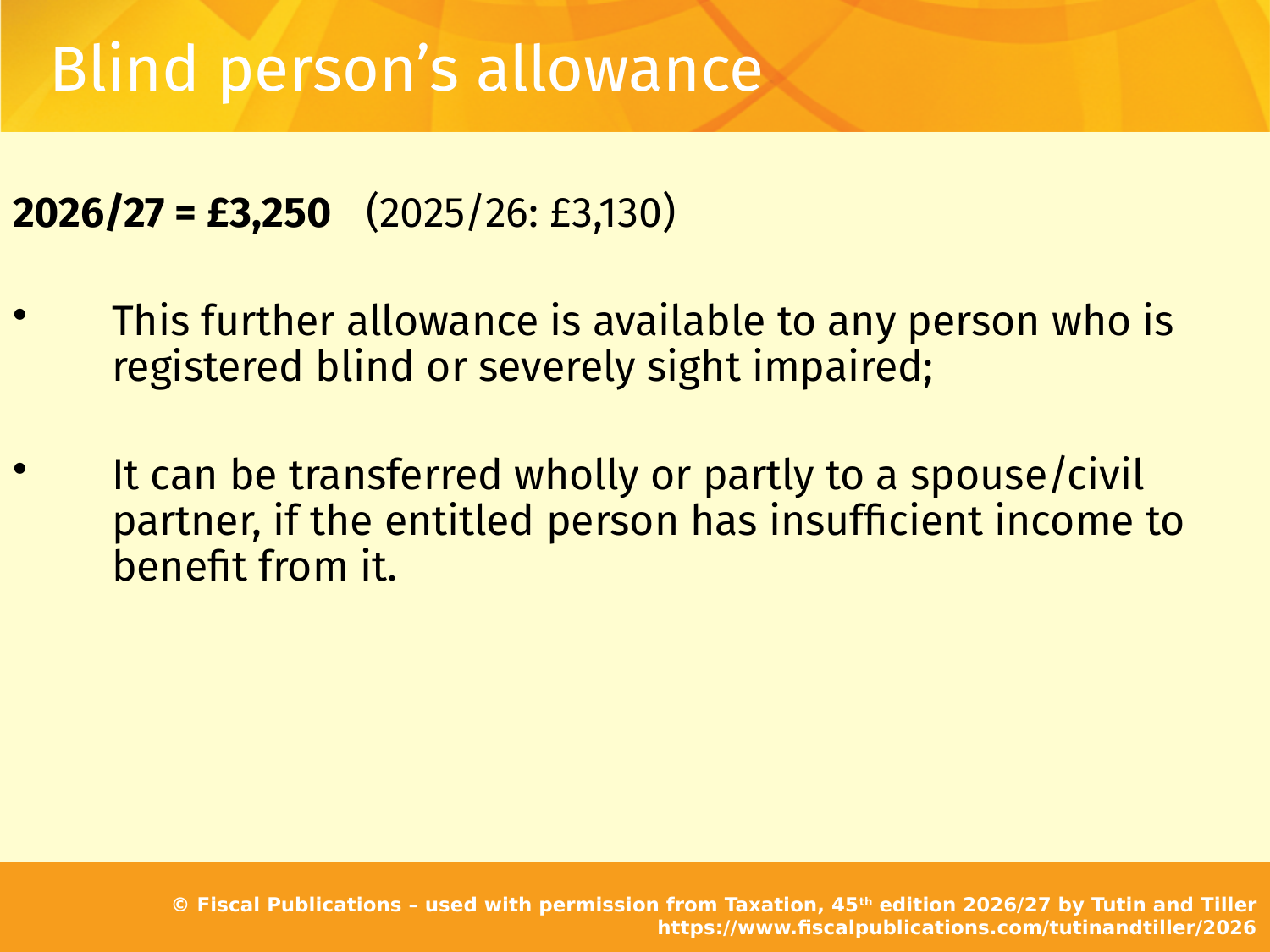

# Blind person’s allowance

2026/27 = £3,250 	(2025/26: £3,130)

This further allowance is available to any person who is registered blind or severely sight impaired;

It can be transferred wholly or partly to a spouse/civil partner, if the entitled person has insufficient income to benefit from it.